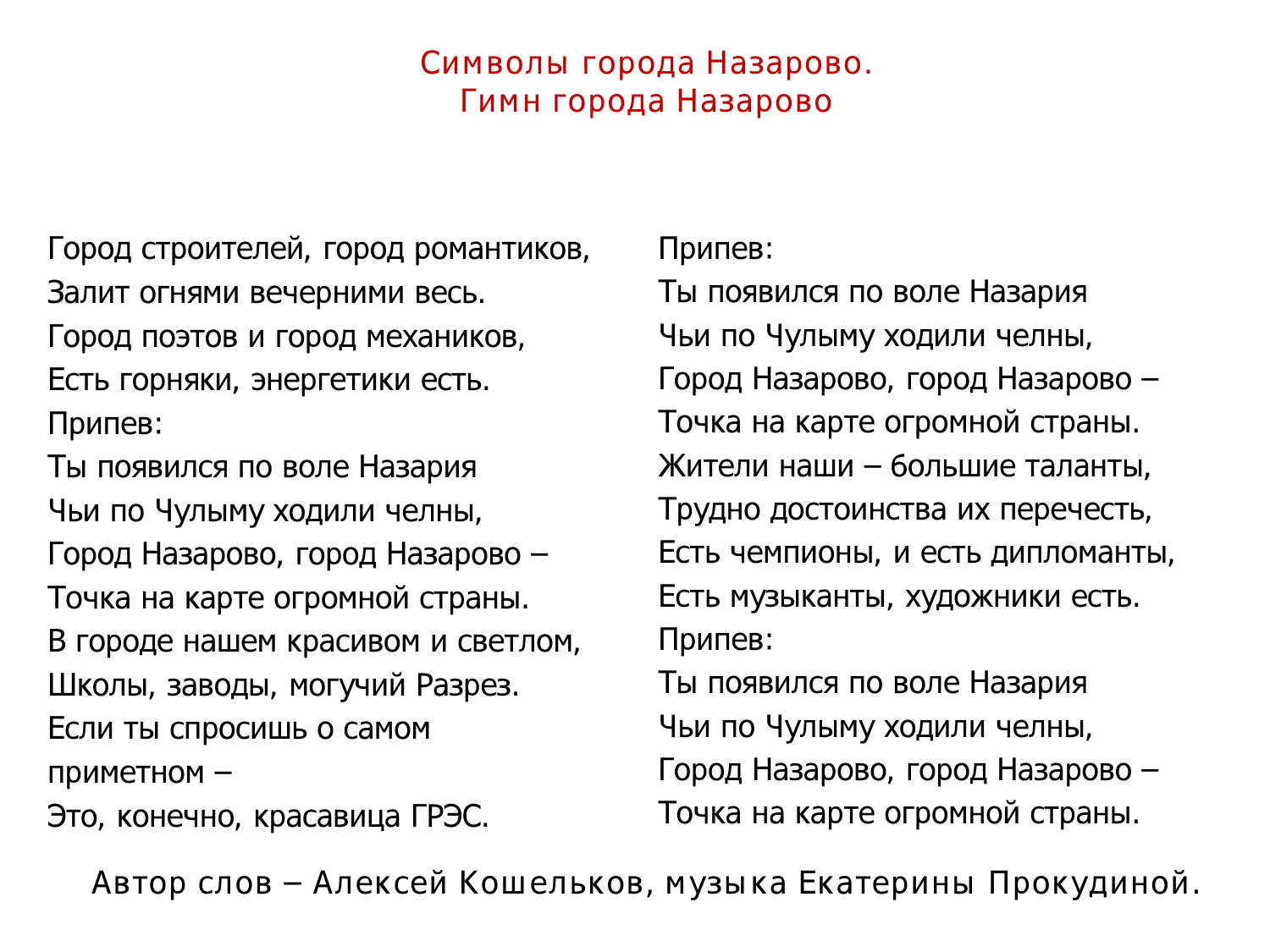

Символы города Назарово.
Гимн города Назарово
Город строителей, город романтиков,
Залит огнями вечерними весь.
Город поэтов и город механиков,
Есть горняки, энергетики есть.
Припев:
Ты появился по воле Назария
Чьи по Чулыму ходили челны,
Город Назарово, город Назарово –
Точка на карте огромной страны.
В городе нашем красивом и светлом,
Школы, заводы, могучий Разрез.
Если ты спросишь о самом
приметном –
Это, конечно, красавица ГРЭС.

Припев:
Ты появился по воле Назария
Чьи по Чулыму ходили челны,
Город Назарово, город Назарово –
Точка на карте огромной страны.
Жители наши – большие таланты,
Трудно достоинства их перечесть,
Есть чемпионы, и есть дипломанты,
Есть музыканты, художники есть.
Припев:
Ты появился по воле Назария
Чьи по Чулыму ходили челны,
Город Назарово, город Назарово –
Точка на карте огромной страны.

Автор слов – Алексей Кошельков, музыка Екатерины Прокудиной.